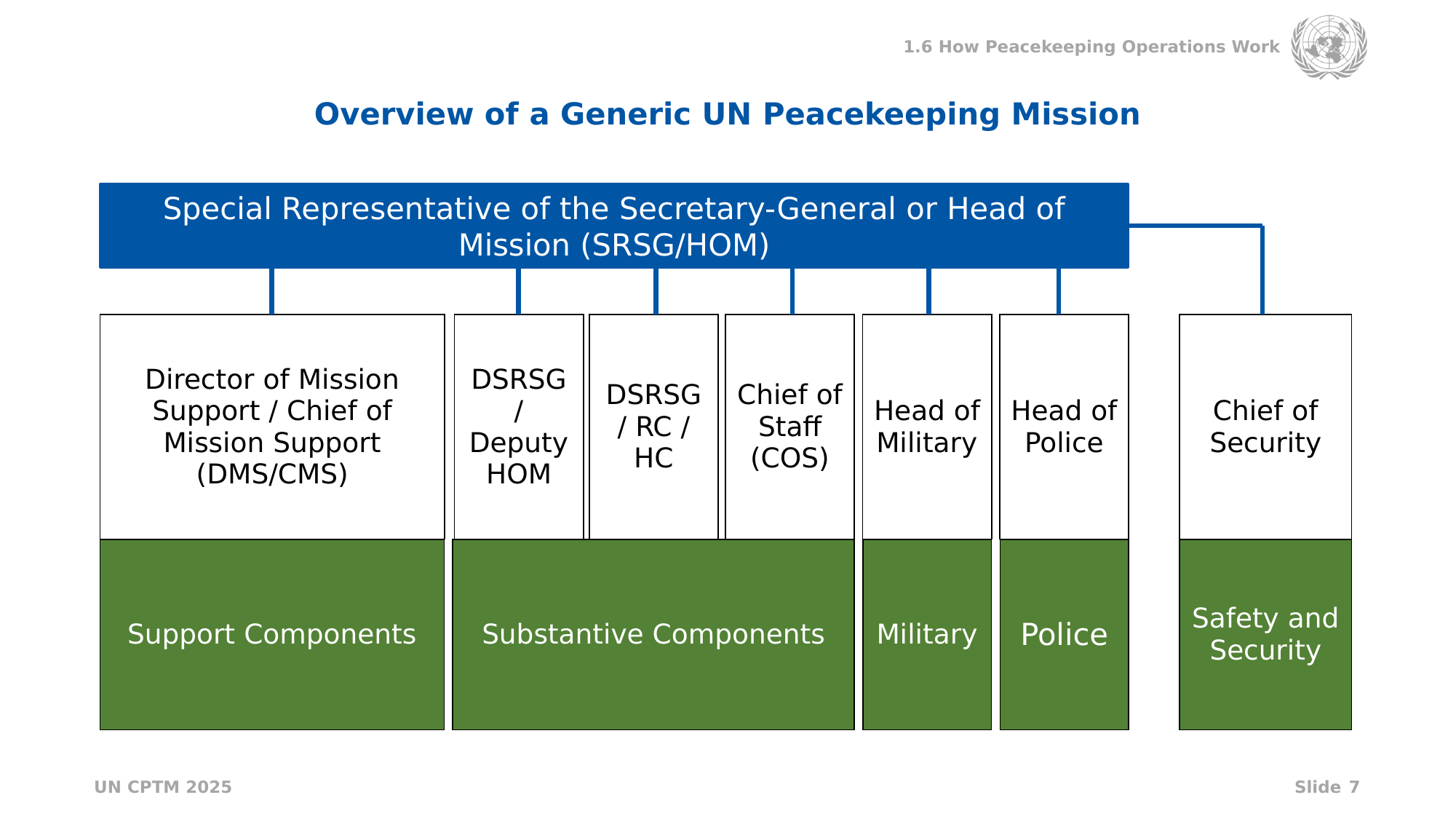

Overview of a Generic UN Peacekeeping Mission
Special Representative of the Secretary-General or Head of Mission (SRSG/HOM)
| Director of Mission Support / Chief of Mission Support (DMS/CMS) |
| --- |
| Chief of Security |
| --- |
| DSRSG / Deputy HOM |
| --- |
| DSRSG / RC / HC |
| --- |
| Chief of Staff (COS) |
| --- |
| Head of Military |
| --- |
| Head of Police |
| --- |
| Support Components |
| --- |
| Military |
| --- |
| Police |
| --- |
| Safety and Security |
| --- |
| Substantive Components |
| --- |